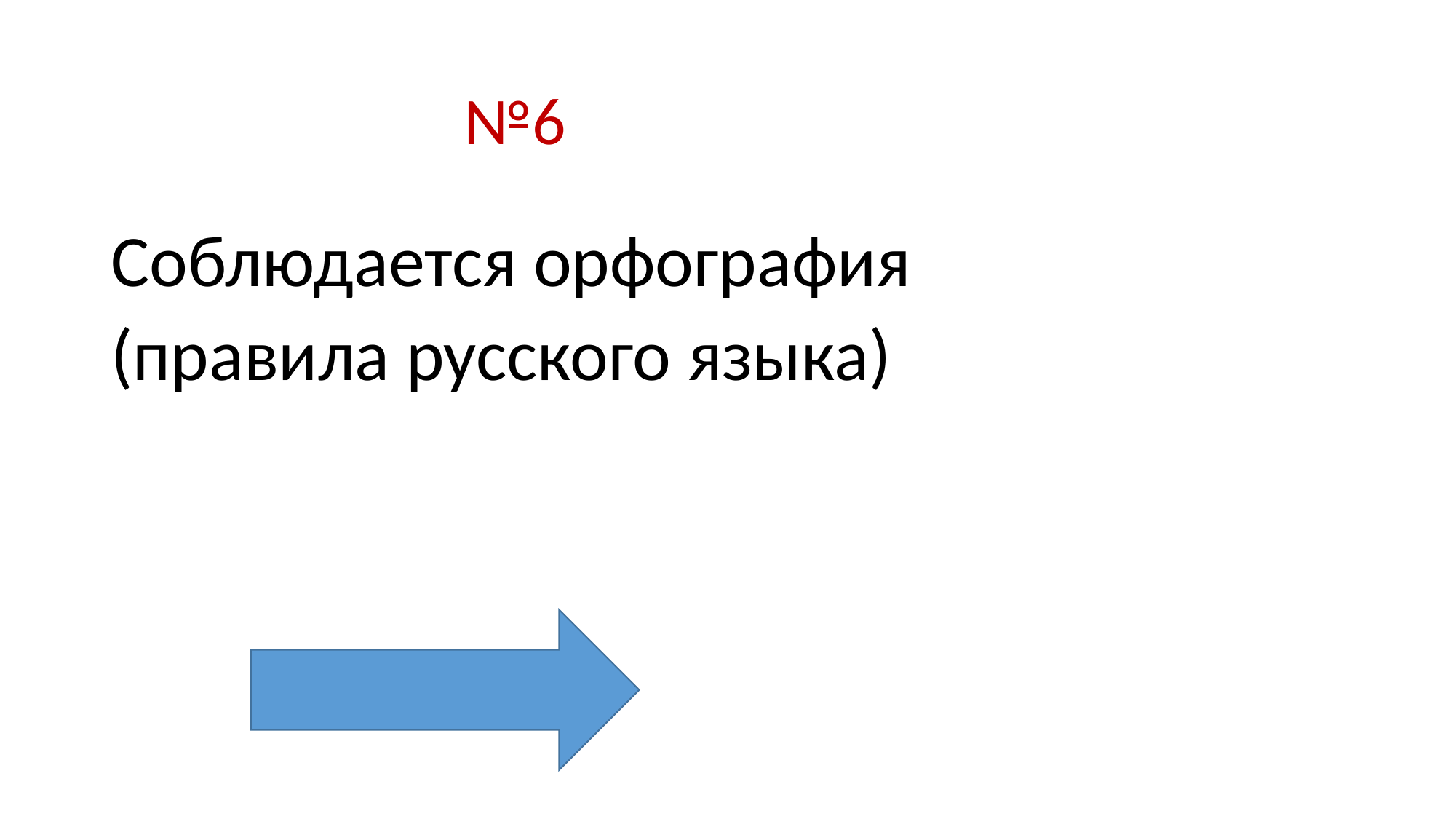

# №6
Соблюдается орфография
(правила русского языка)